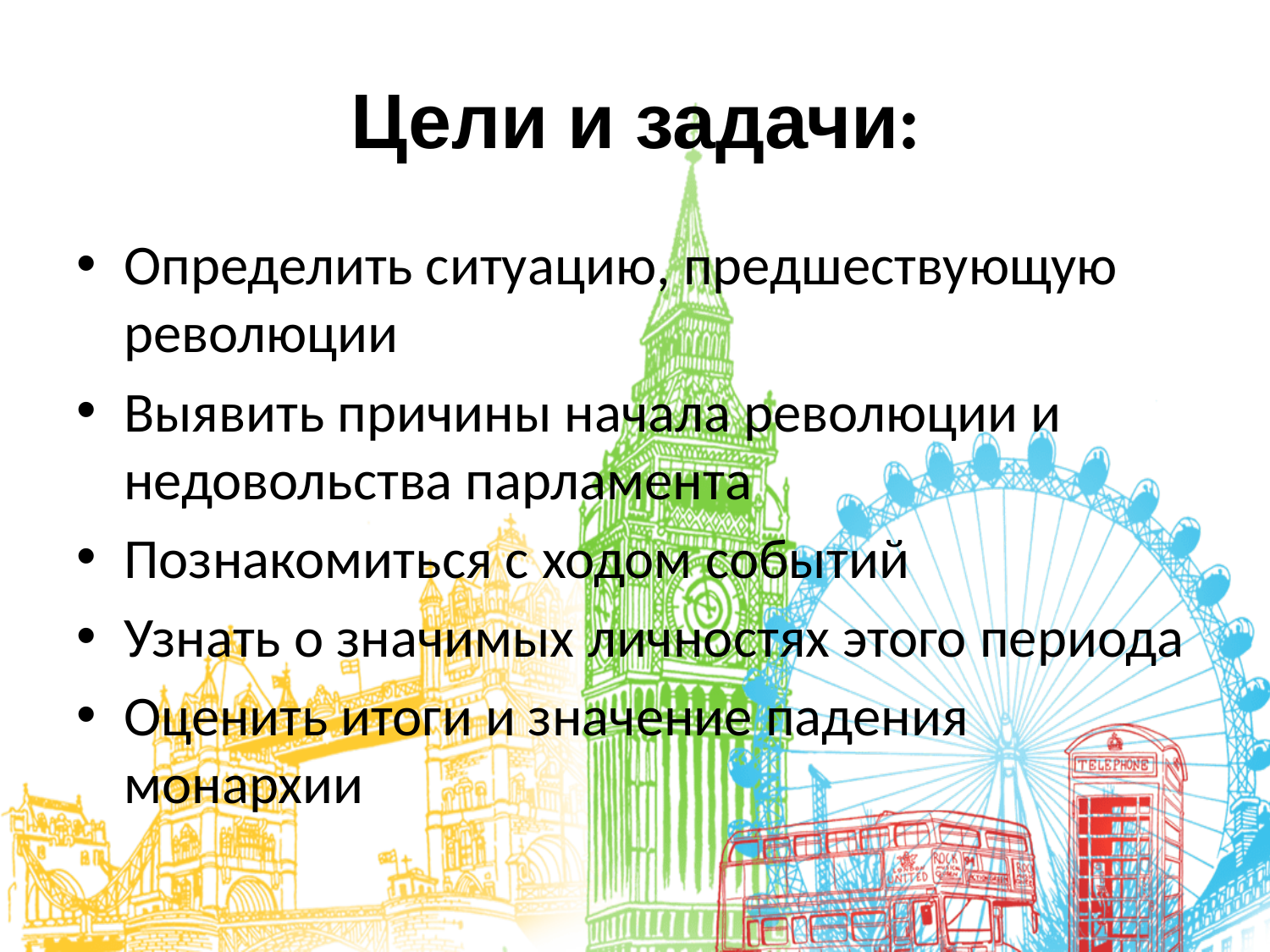

# Цели и задачи:
Определить ситуацию, предшествующую революции
Выявить причины начала революции и недовольства парламента
Познакомиться с ходом событий
Узнать о значимых личностях этого периода
Оценить итоги и значение падения монархии